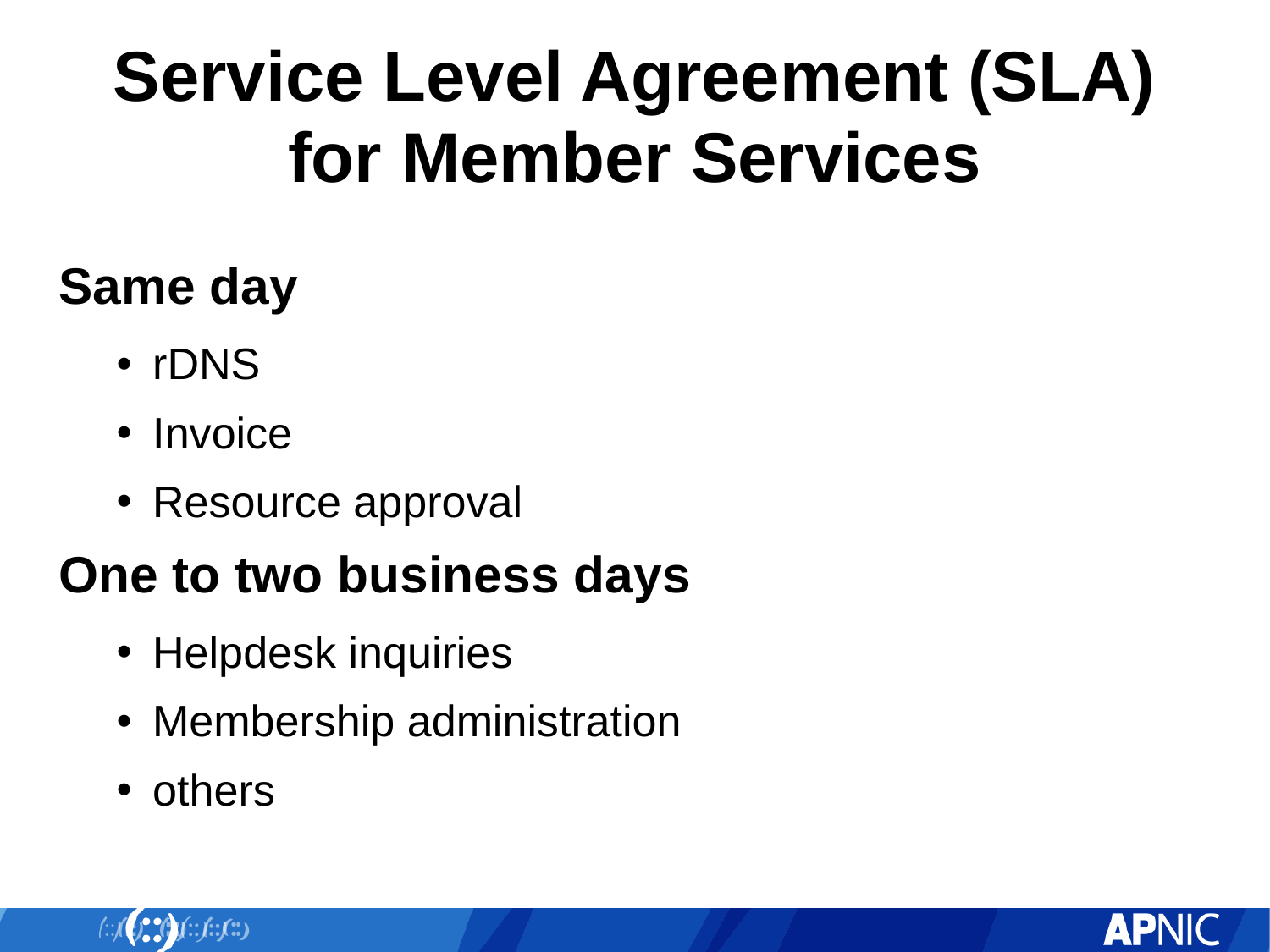

# Service Level Agreement (SLA) for Member Services
Same day
rDNS
Invoice
Resource approval
One to two business days
Helpdesk inquiries
Membership administration
others